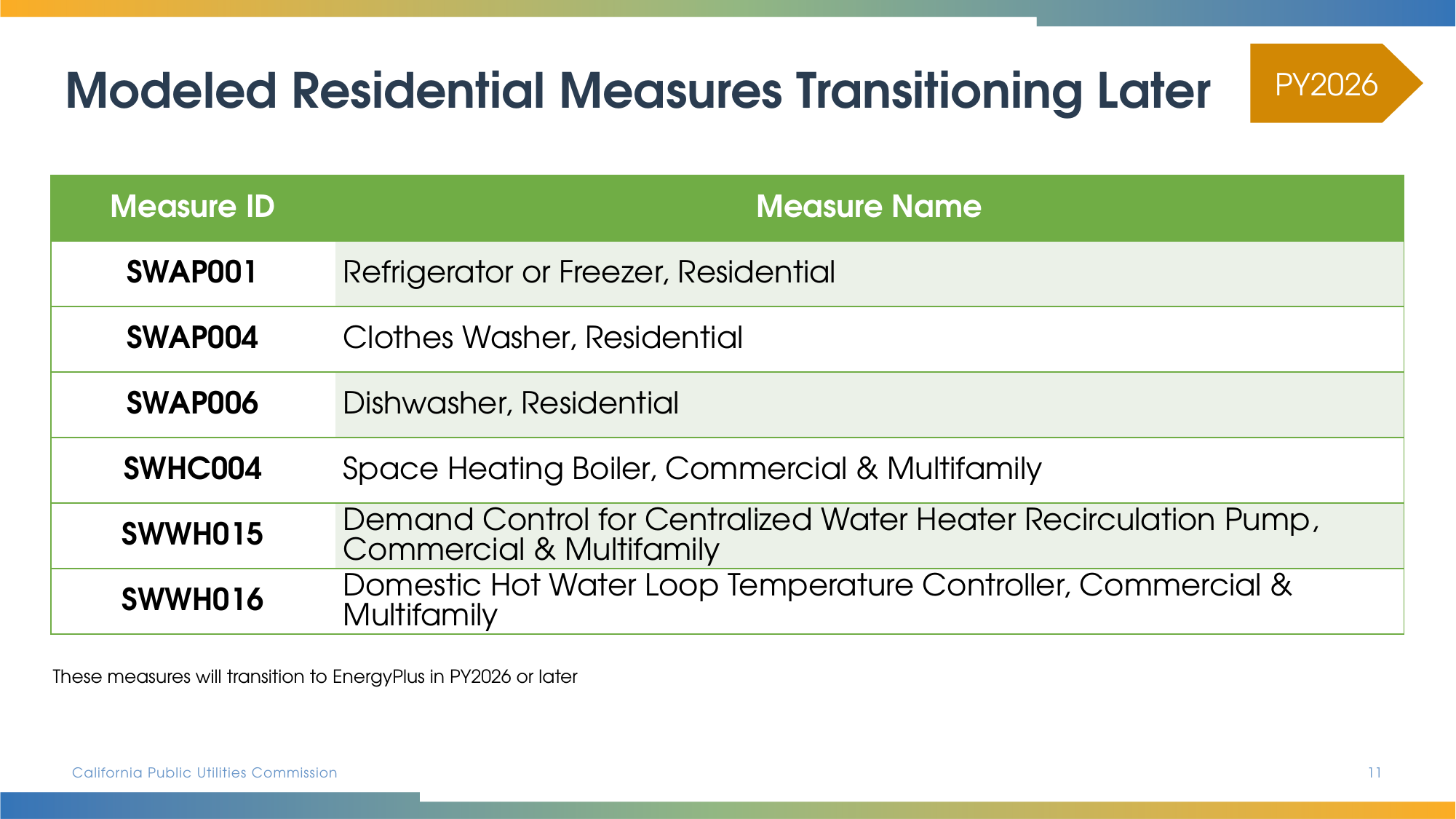

# Modeled Residential Measures Transitioning Later
PY2026
| Measure ID | Measure Name |
| --- | --- |
| SWAP001 | Refrigerator or Freezer, Residential |
| SWAP004 | Clothes Washer, Residential |
| SWAP006 | Dishwasher, Residential |
| SWHC004 | Space Heating Boiler, Commercial & Multifamily |
| SWWH015 | Demand Control for Centralized Water Heater Recirculation Pump, Commercial & Multifamily |
| SWWH016 | Domestic Hot Water Loop Temperature Controller, Commercial & Multifamily |
These measures will transition to EnergyPlus in PY2026 or later
11